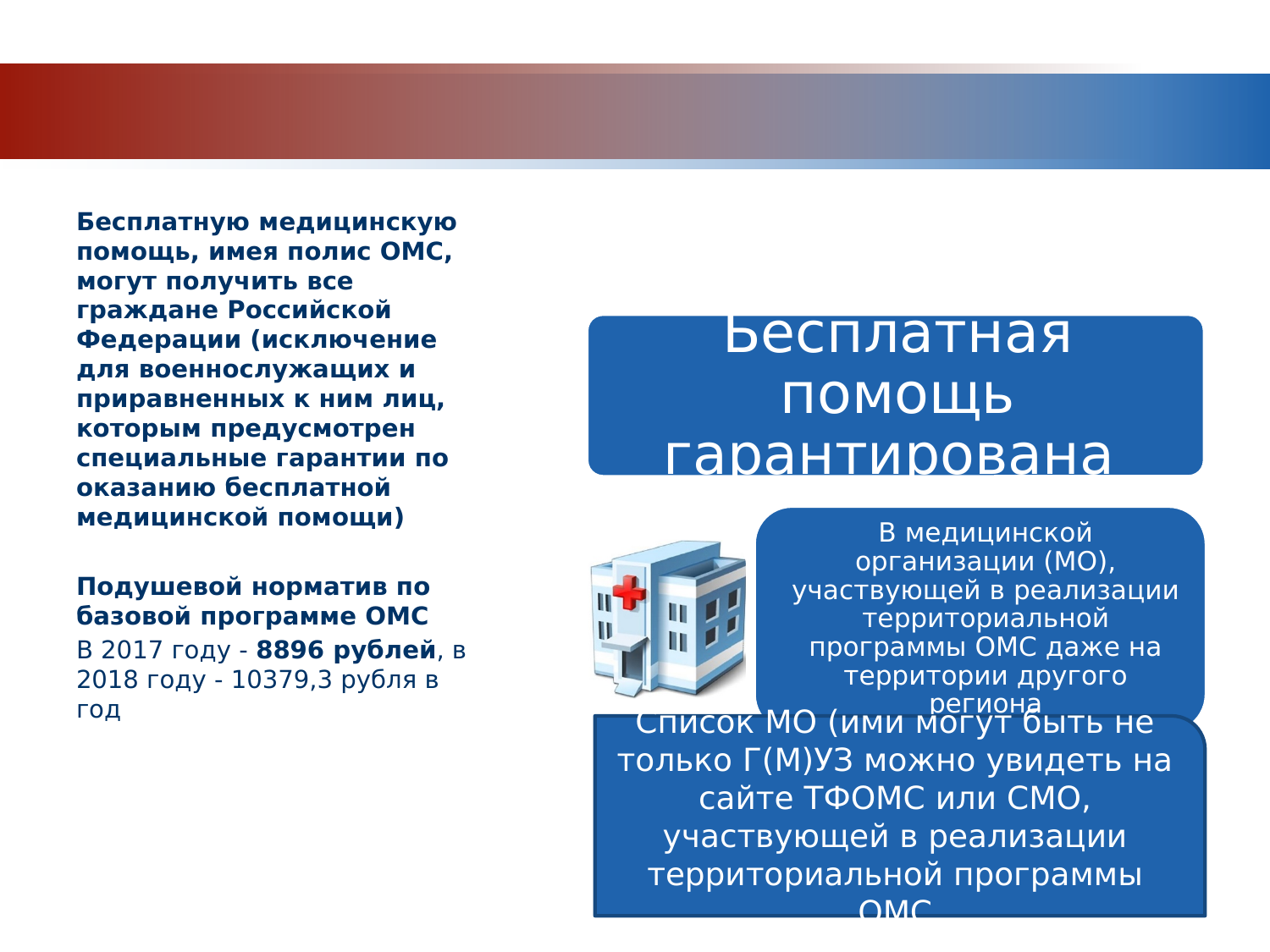

Бесплатная помощь гарантирована
В медицинской организации (МО), участвующей в реализации территориальной программы ОМС даже на территории другого региона
Бесплатную медицинскую помощь, имея полис ОМС, могут получить все граждане Российской Федерации (исключение для военнослужащих и приравненных к ним лиц, которым предусмотрен специальные гарантии по оказанию бесплатной медицинской помощи)

Подушевой норматив по базовой программе ОМС
В 2017 году - 8896 рублей, в 2018 году - 10379,3 рубля в год

Список МО (ими могут быть не только Г(М)УЗ можно увидеть на сайте ТФОМС или СМО, участвующей в реализации территориальной программы ОМС